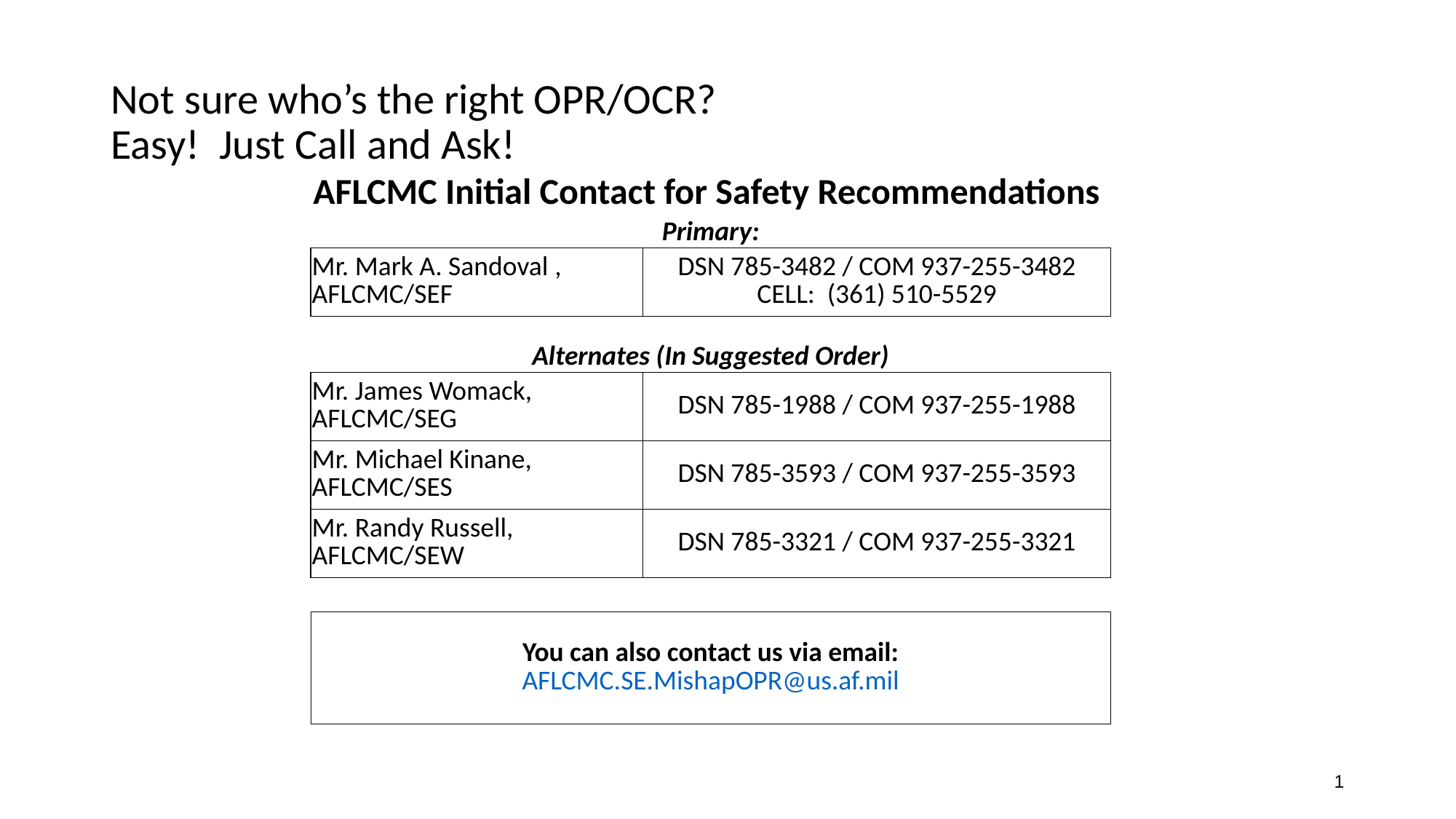

# Not sure who’s the right OPR/OCR? Easy!  Just Call and Ask!
| AFLCMC Initial Contact for Safety Recommendations |  |
| --- | --- |
| Primary: |  |
| Mr. Mark A. Sandoval , AFLCMC/SEF | DSN 785-3482 / COM 937-255-3482 CELL: (361) 510-5529 |
| Alternates (In Suggested Order) |  |
| Mr. James Womack, AFLCMC/SEG | DSN 785-1988 / COM 937-255-1988 |
| Mr. Michael Kinane, AFLCMC/SES | DSN 785-3593 / COM 937-255-3593 |
| Mr. Randy Russell, AFLCMC/SEW | DSN 785-3321 / COM 937-255-3321 |
|  |  |
| You can also contact us via email: |  |
| AFLCMC.SE.MishapOPR@us.af.mil |  |
1